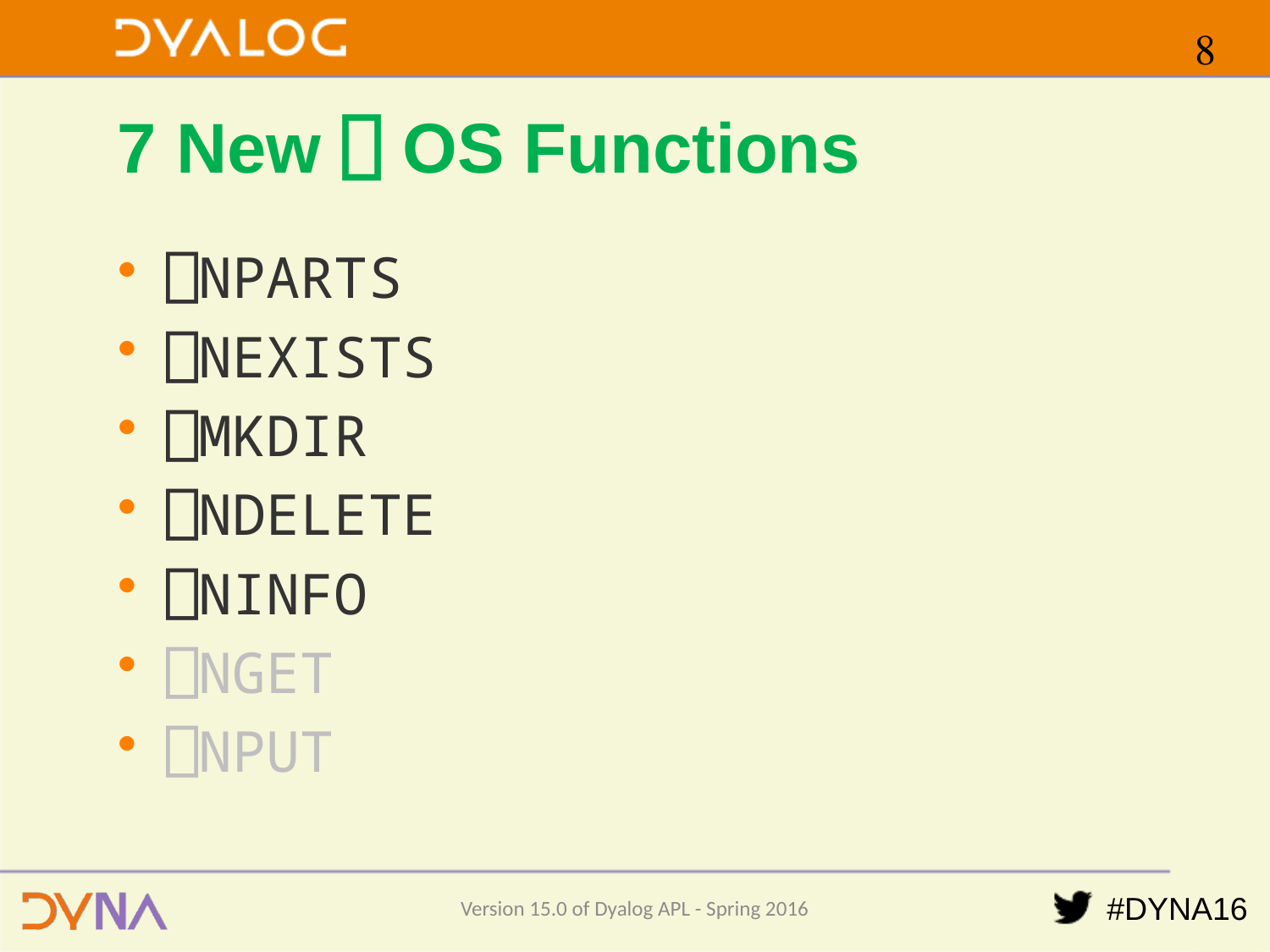

8
# 7 New ⎕ OS Functions
⎕NPARTS
⎕NEXISTS
⎕MKDIR
⎕NDELETE
⎕NINFO
⎕NGET
⎕NPUT
Version 15.0 of Dyalog APL - Spring 2016